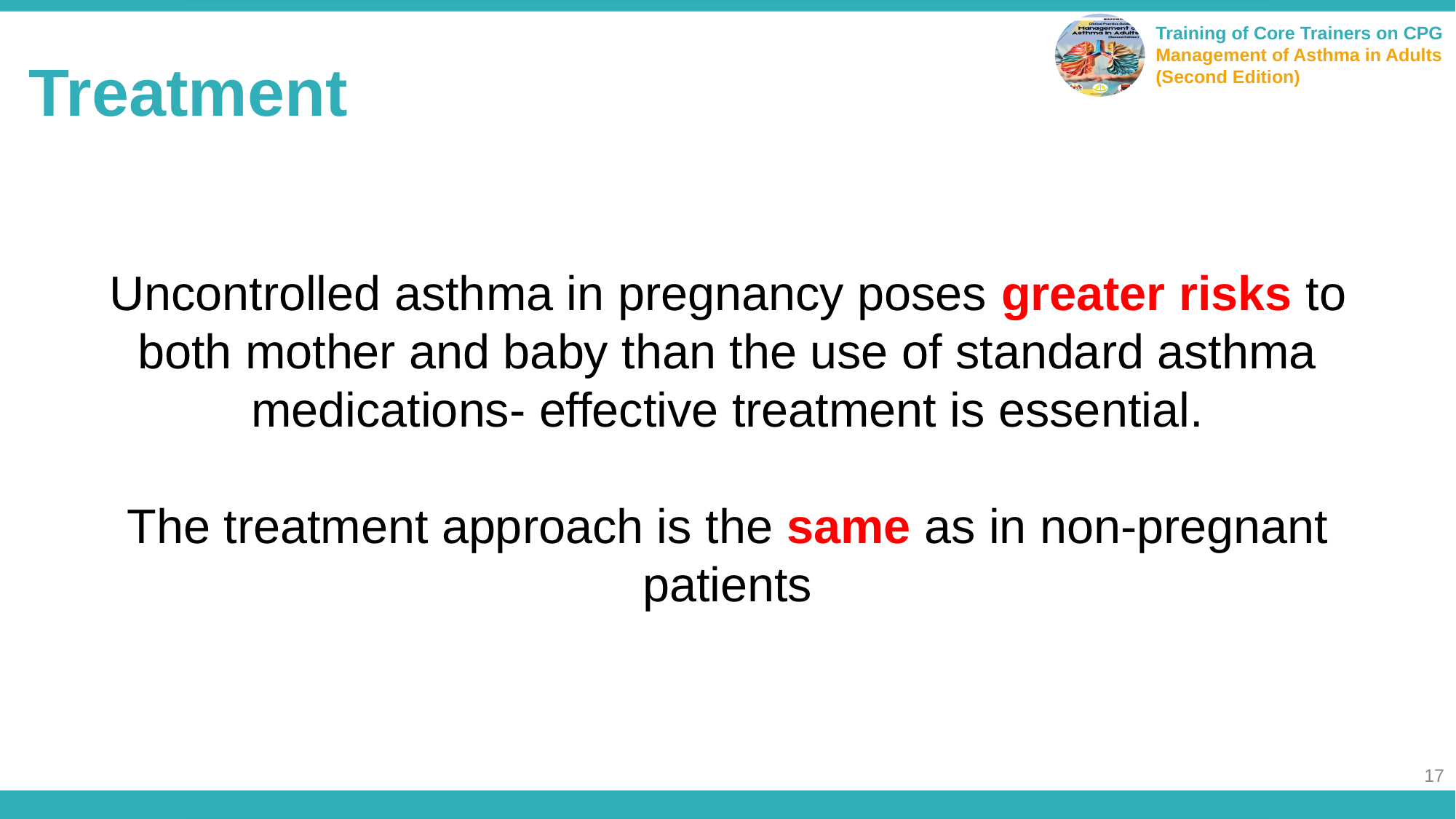

Treatment
Uncontrolled asthma in pregnancy poses greater risks to both mother and baby than the use of standard asthma medications- effective treatment is essential.

The treatment approach is the same as in non-pregnant patients
17